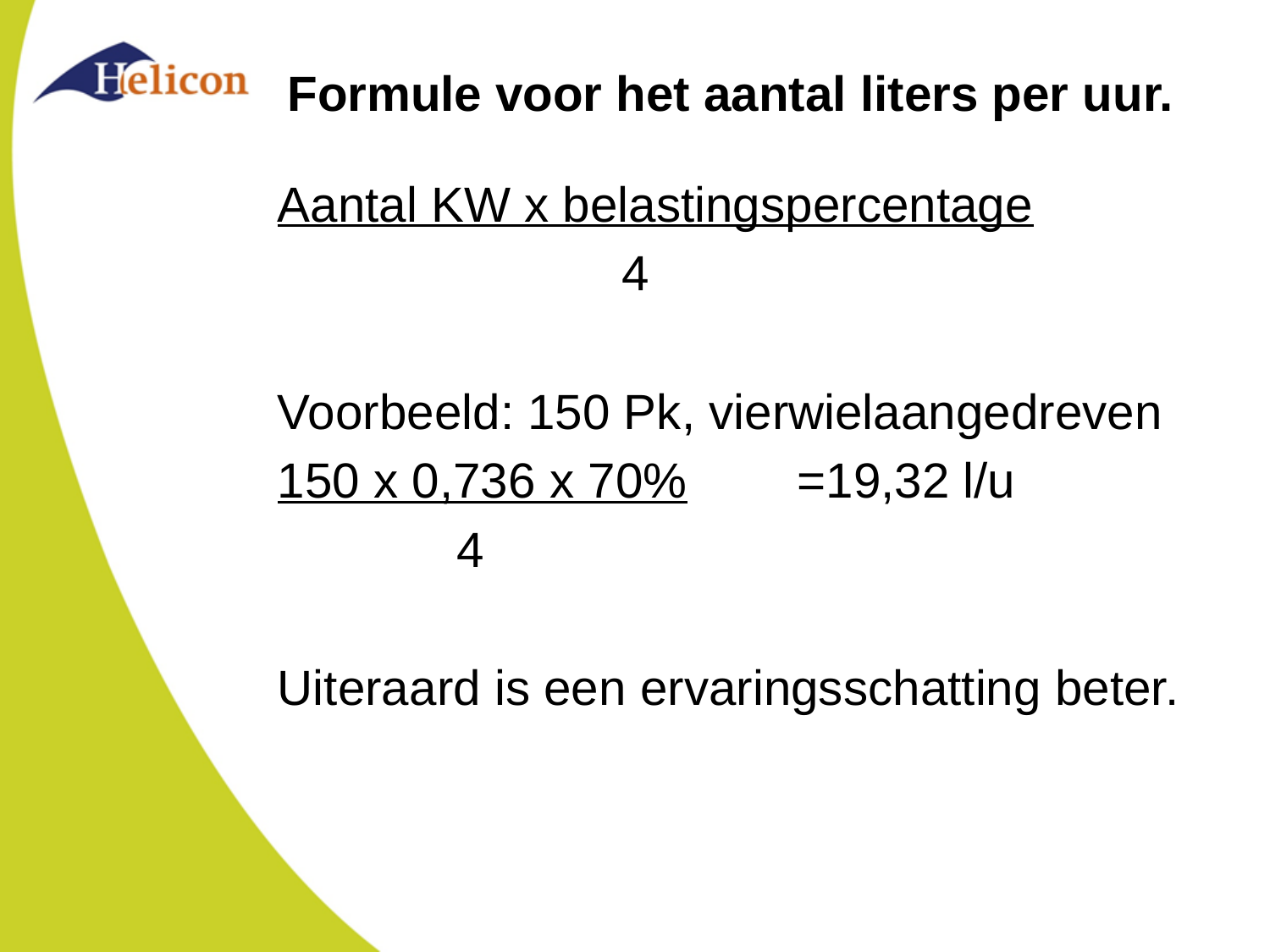

# Formule voor het aantal liters per uur.
Aantal KW x belastingspercentage
                         4

Voorbeeld: 150 Pk, vierwielaangedreven
150 x 0,736 x 70%        =19,32 l/u
             4

Uiteraard is een ervaringsschatting beter.